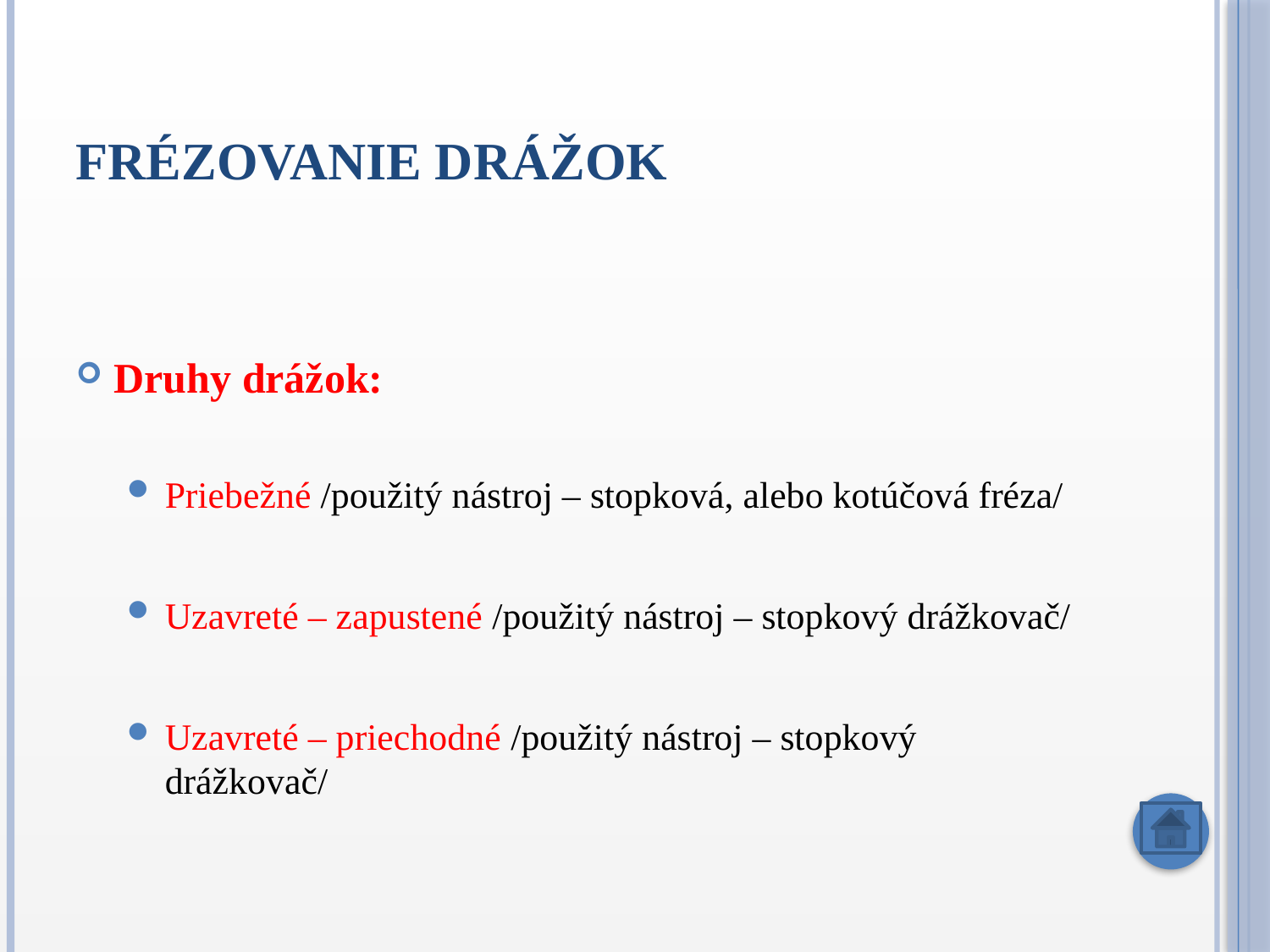

# Frézovanie drážok

Druhy drážok:

Priebežné /použitý nástroj – stopková, alebo kotúčová fréza/

Uzavreté – zapustené /použitý nástroj – stopkový drážkovač/

Uzavreté – priechodné /použitý nástroj – stopkový drážkovač/